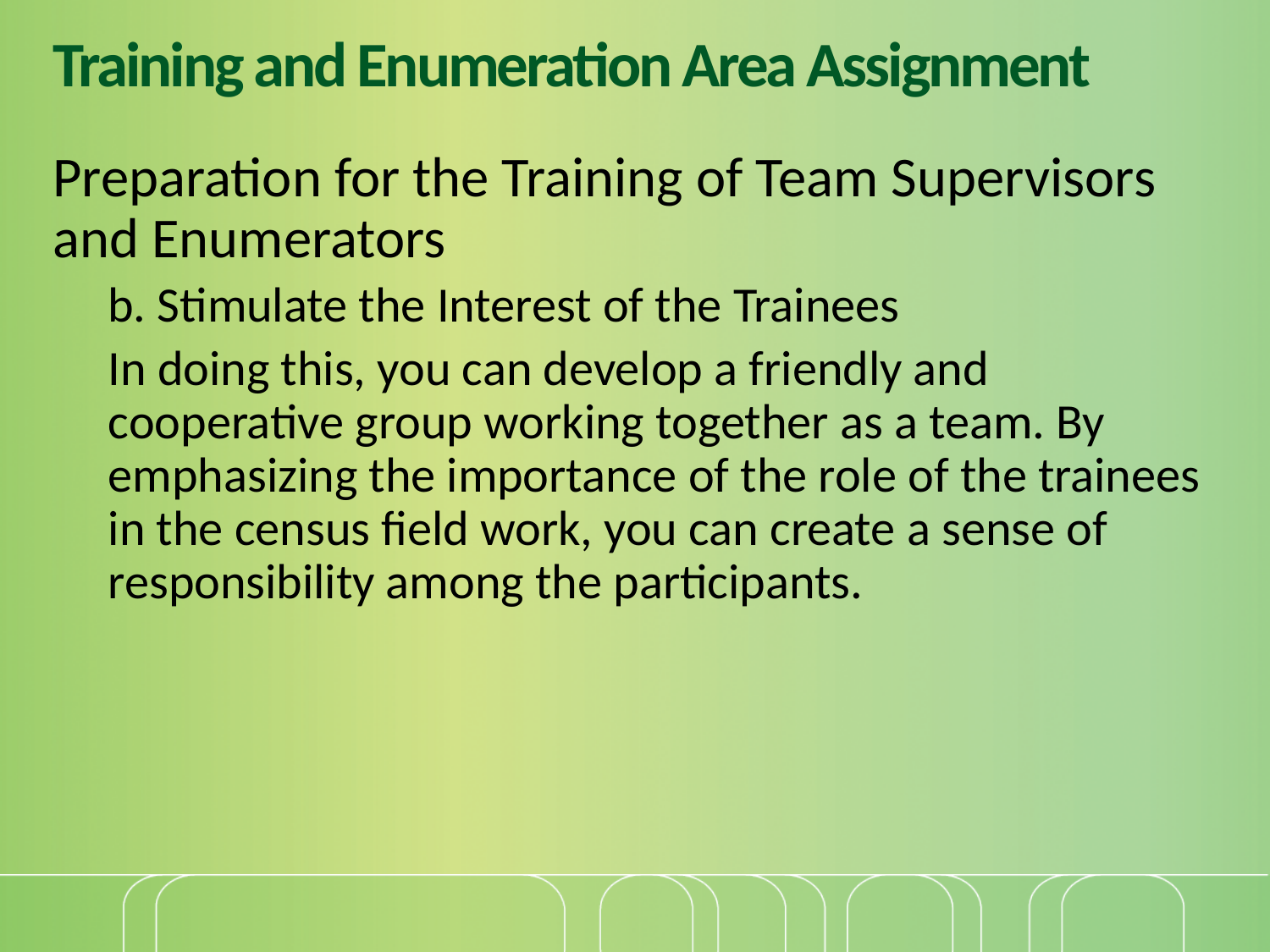

# Training and Enumeration Area Assignment
Preparation for the Training of Team Supervisors and Enumerators
b. Stimulate the Interest of the Trainees
In doing this, you can develop a friendly and cooperative group working together as a team. By emphasizing the importance of the role of the trainees in the census field work, you can create a sense of responsibility among the participants.